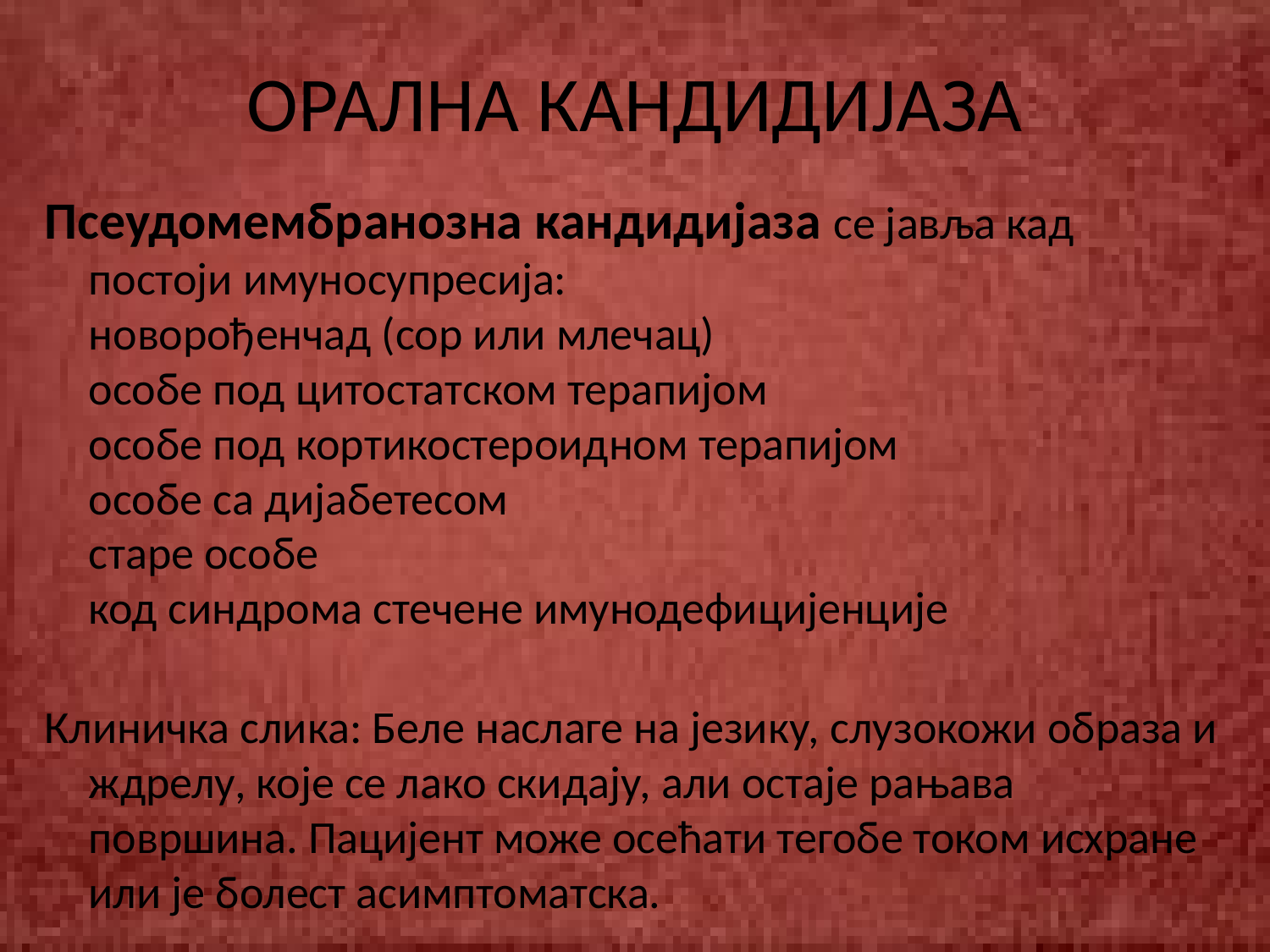

# ОРАЛНА КАНДИДИЈАЗА
Псеудомембранозна кандидијаза се јавља кад постоји имуносупресија:
		новорођенчад (сор или млечац)
		особе под цитостатском терапијом
		особе под кортикостероидном терапијом
		особе са дијабетесом
		старе особе
		код синдрома стечене имунодефицијенције

Клиничка слика: Беле наслаге на језику, слузокожи образа и ждрелу, које се лако скидају, али остаје рањава површина. Пацијент може осећати тегобе током исхране или је болест асимптоматска.